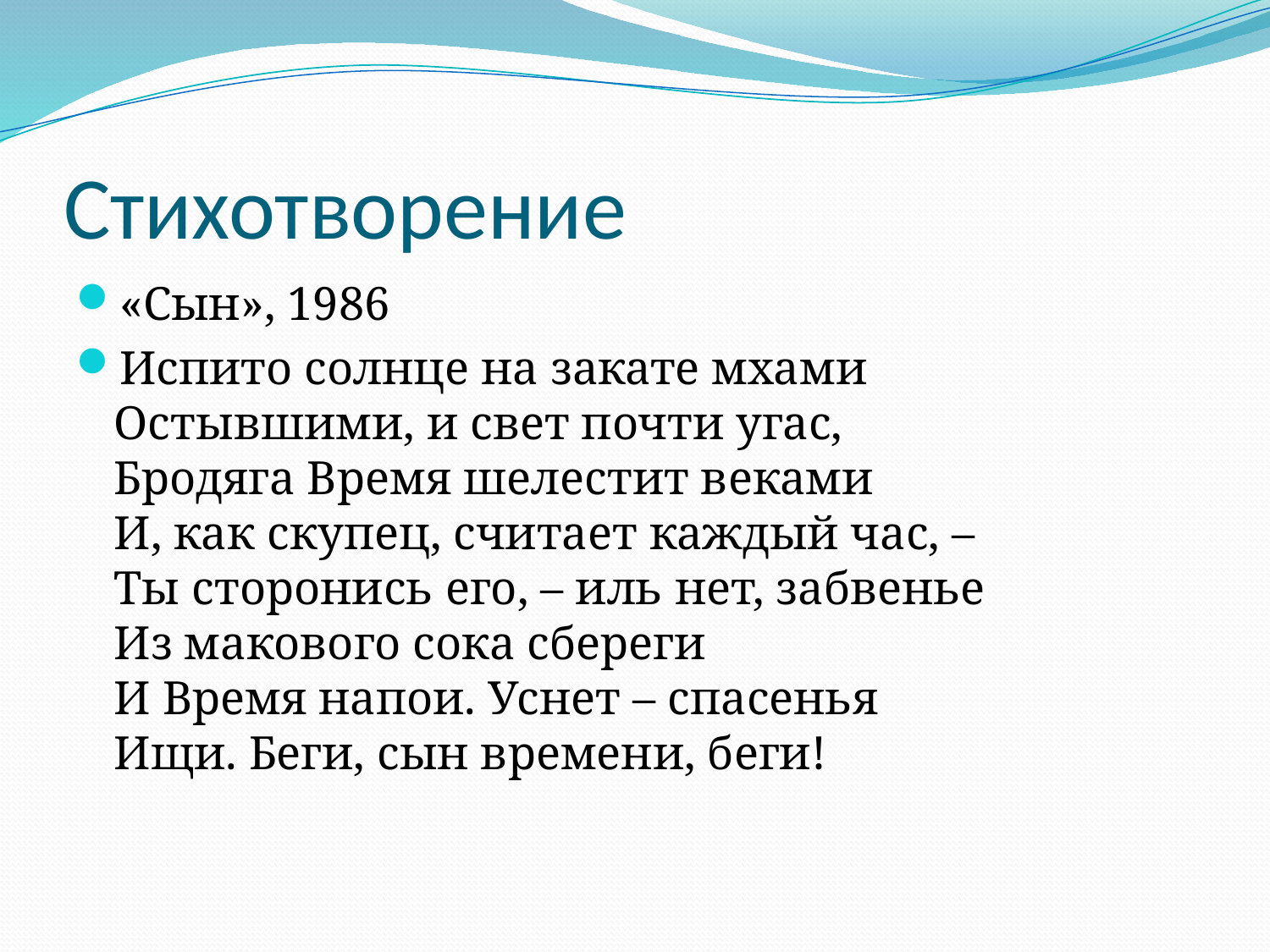

# Стихотворение
«Сын», 1986
Испито солнце на закате мхами
Остывшими, и свет почти угас,
Бродяга Время шелестит веками
И, как скупец, считает каждый час, –
Ты сторонись его, – иль нет, забвенье
Из макового сока сбереги
И Время напои. Уснет – спасенья
Ищи. Беги, сын времени, беги!